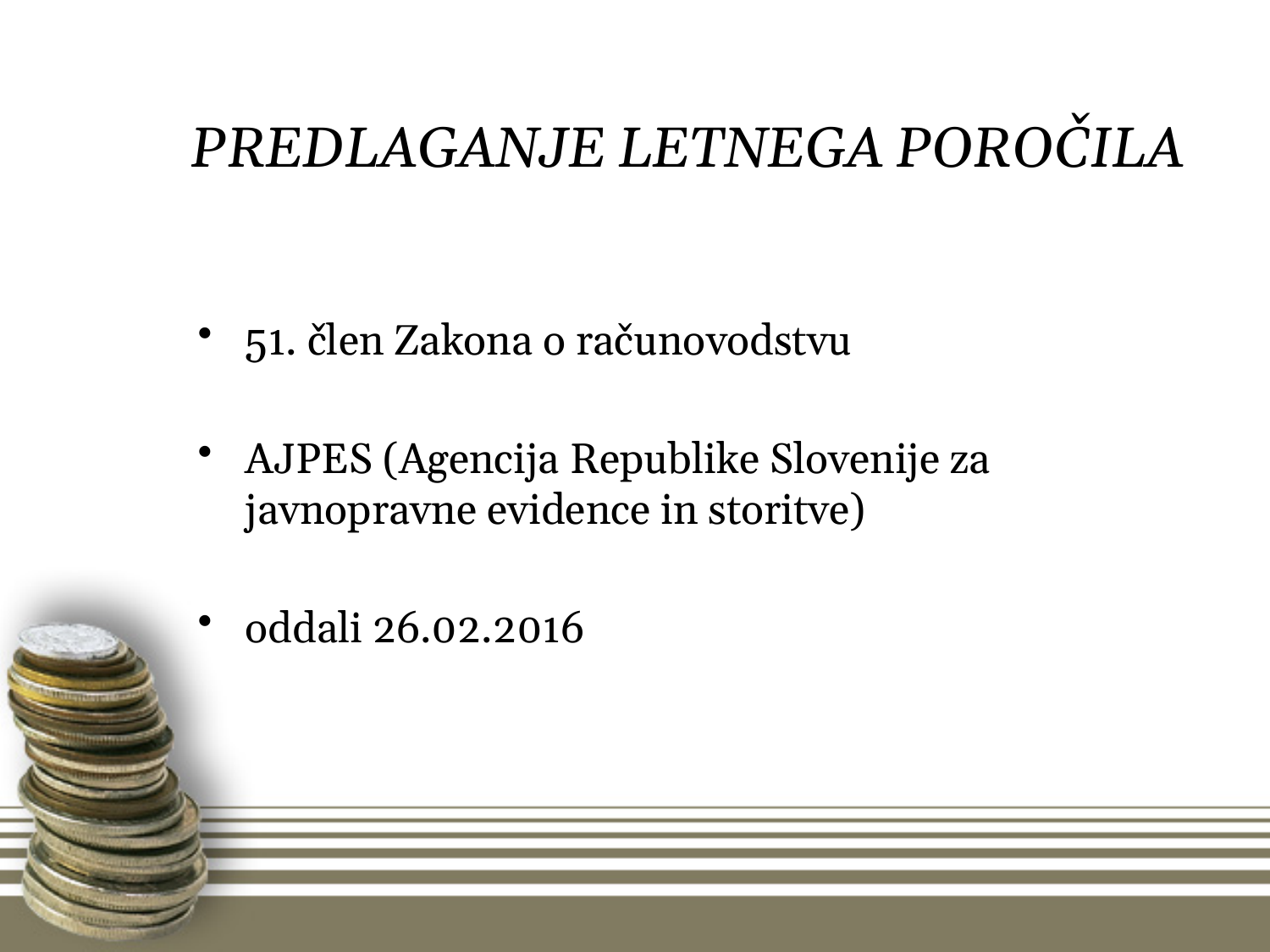

# PREDLAGANJE LETNEGA POROČILA
51. člen Zakona o računovodstvu

AJPES (Agencija Republike Slovenije za javnopravne evidence in storitve)

oddali 26.02.2016